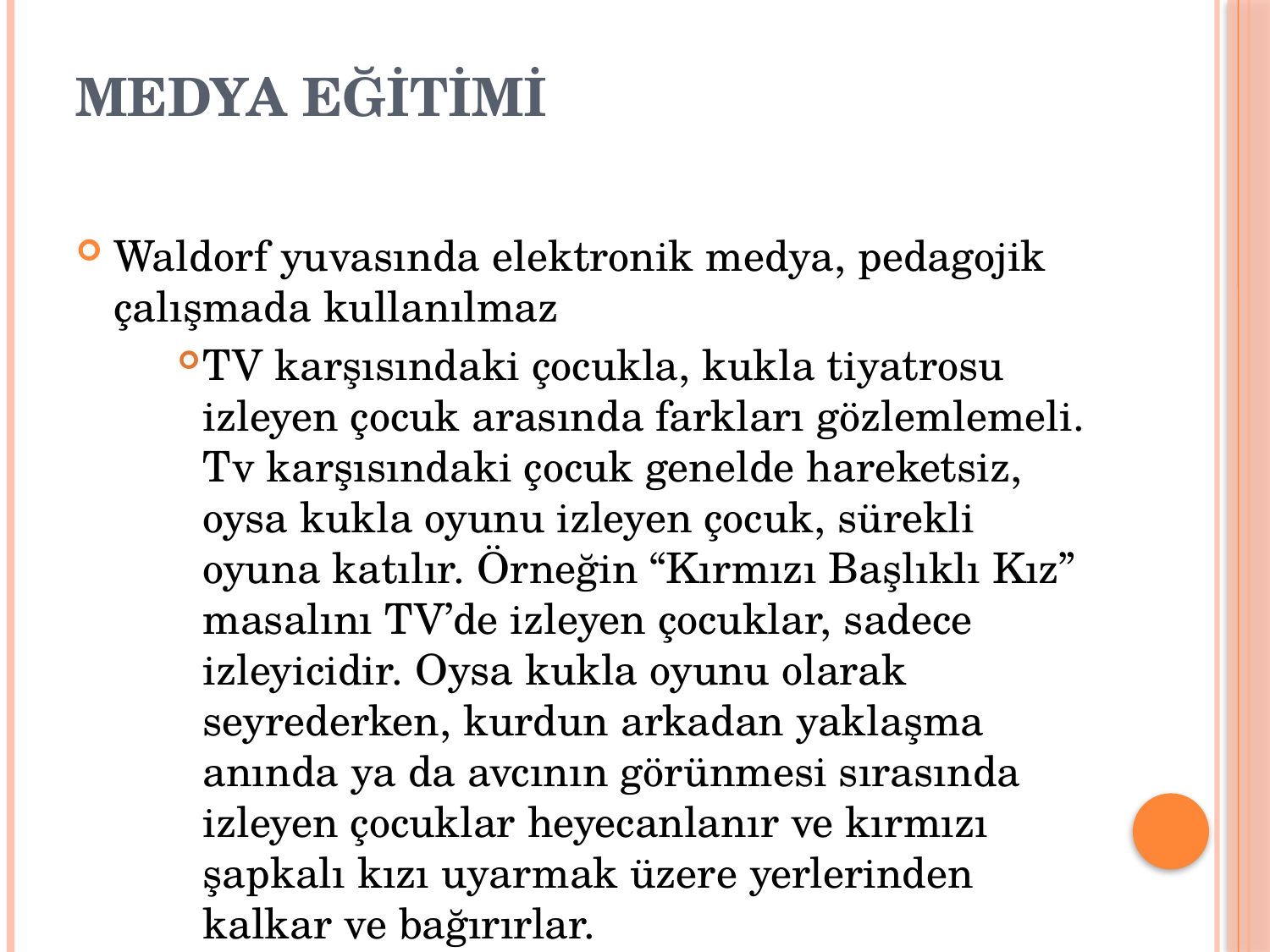

# Medya eğitimi
Waldorf yuvasında elektronik medya, pedagojik çalışmada kullanılmaz
TV karşısındaki çocukla, kukla tiyatrosu izleyen çocuk arasında farkları gözlemlemeli.
Tv karşısındaki çocuk genelde hareketsiz, oysa kukla oyunu izleyen çocuk, sürekli oyuna katılır. Örneğin “Kırmızı Başlıklı Kız” masalını TV’de izleyen çocuklar, sadece izleyicidir. Oysa kukla oyunu olarak seyrederken, kurdun arkadan yaklaşma anında ya da avcının görünmesi sırasında izleyen çocuklar heyecanlanır ve kırmızı şapkalı kızı uyarmak üzere yerlerinden kalkar ve bağırırlar.